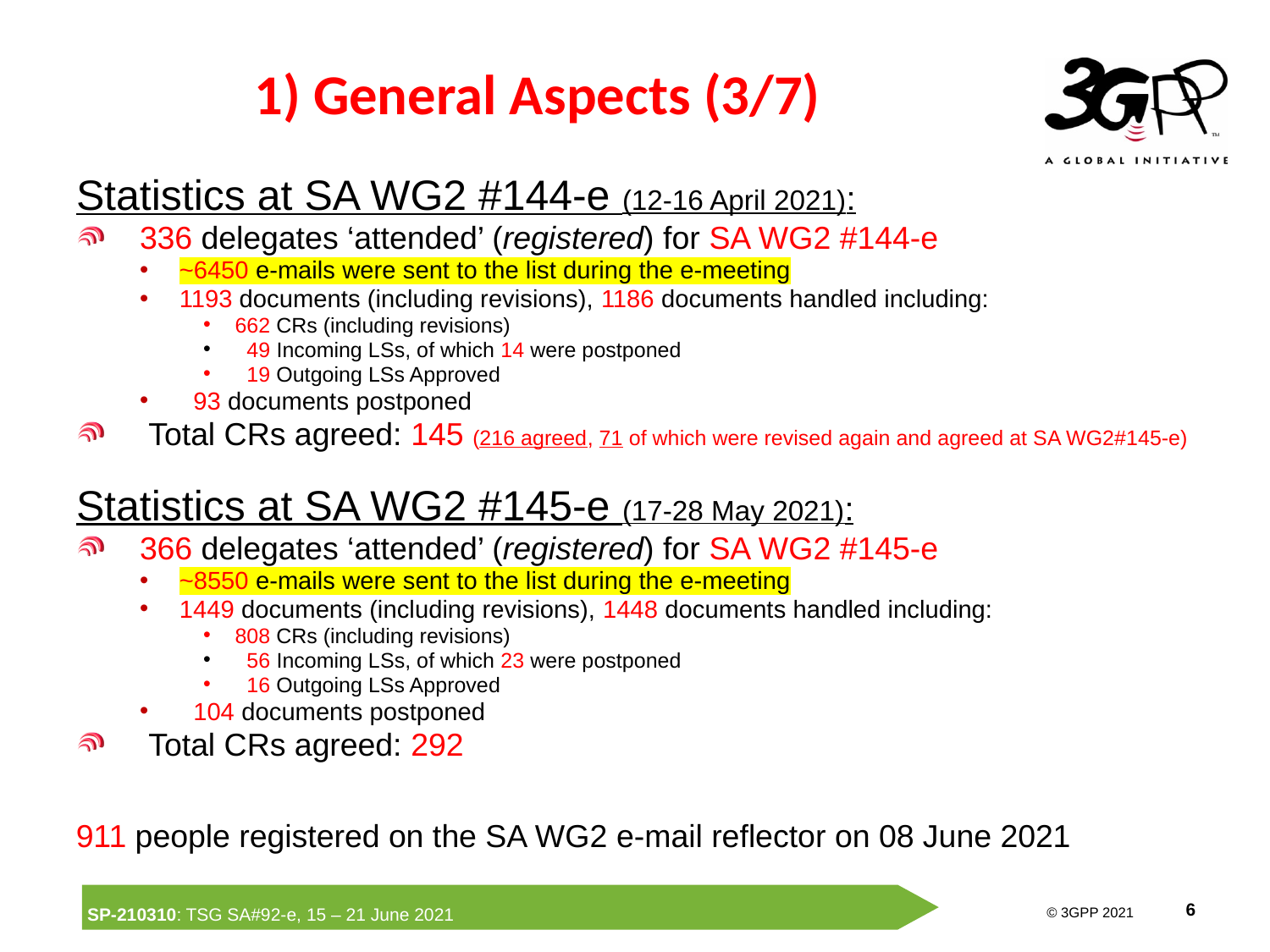

# 1) General Aspects (3/7)
Statistics at SA WG2 #144-e (12-16 April 2021):
336 delegates ‘attended’ (registered) for SA WG2 #144-e
~6450 e-mails were sent to the list during the e-meeting
1193 documents (including revisions), 1186 documents handled including:
662 CRs (including revisions)
  49 Incoming LSs, of which 14 were postponed
  19 Outgoing LSs Approved
  93 documents postponed
 Total CRs agreed: 145 (216 agreed, 71 of which were revised again and agreed at SA WG2#145-e)

Statistics at SA WG2 #145-e (17-28 May 2021):
366 delegates ‘attended’ (registered) for SA WG2 #145-e
~8550 e-mails were sent to the list during the e-meeting
1449 documents (including revisions), 1448 documents handled including:
808 CRs (including revisions)
  56 Incoming LSs, of which 23 were postponed
  16 Outgoing LSs Approved
  104 documents postponed
 Total CRs agreed: 292

911 people registered on the SA WG2 e-mail reflector on 08 June 2021